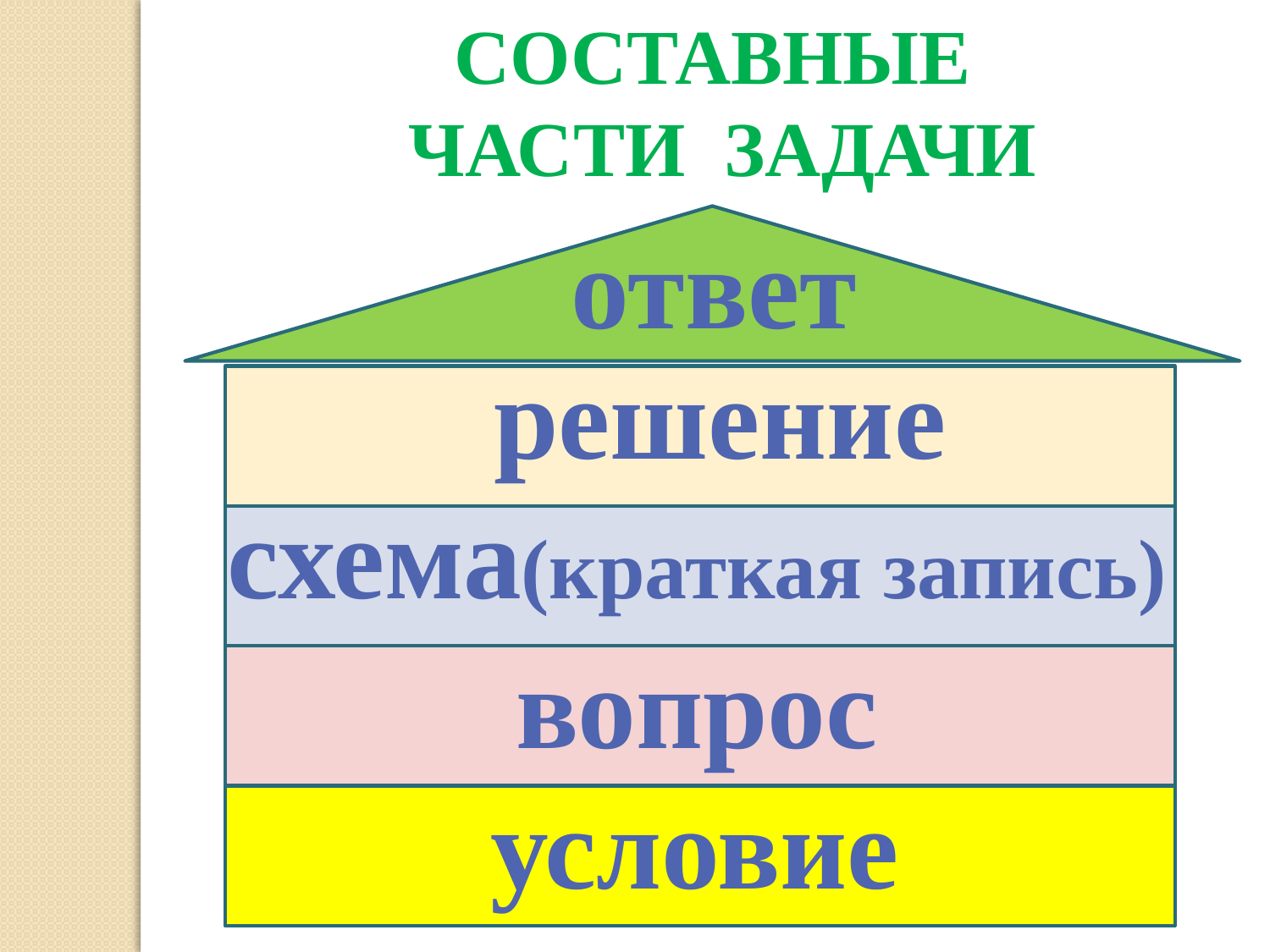

СОСТАВНЫЕ
ЧАСТИ  ЗАДАЧИ

  ответ
решение

схема(краткая запись)

вопрос

условие